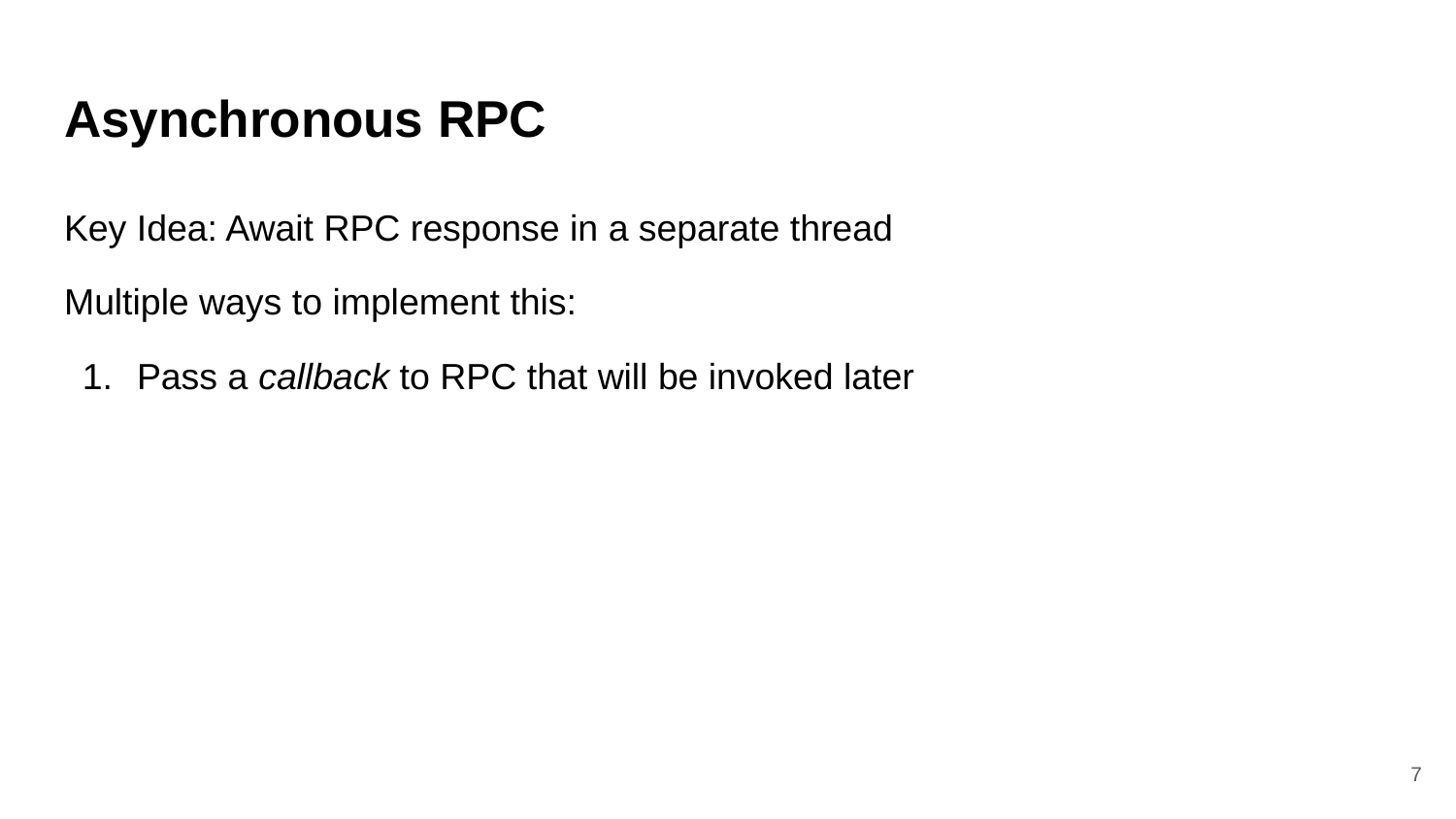

# Asynchronous RPC
Key Idea: Await RPC response in a separate thread
Multiple ways to implement this:
Pass a callback to RPC that will be invoked later
7